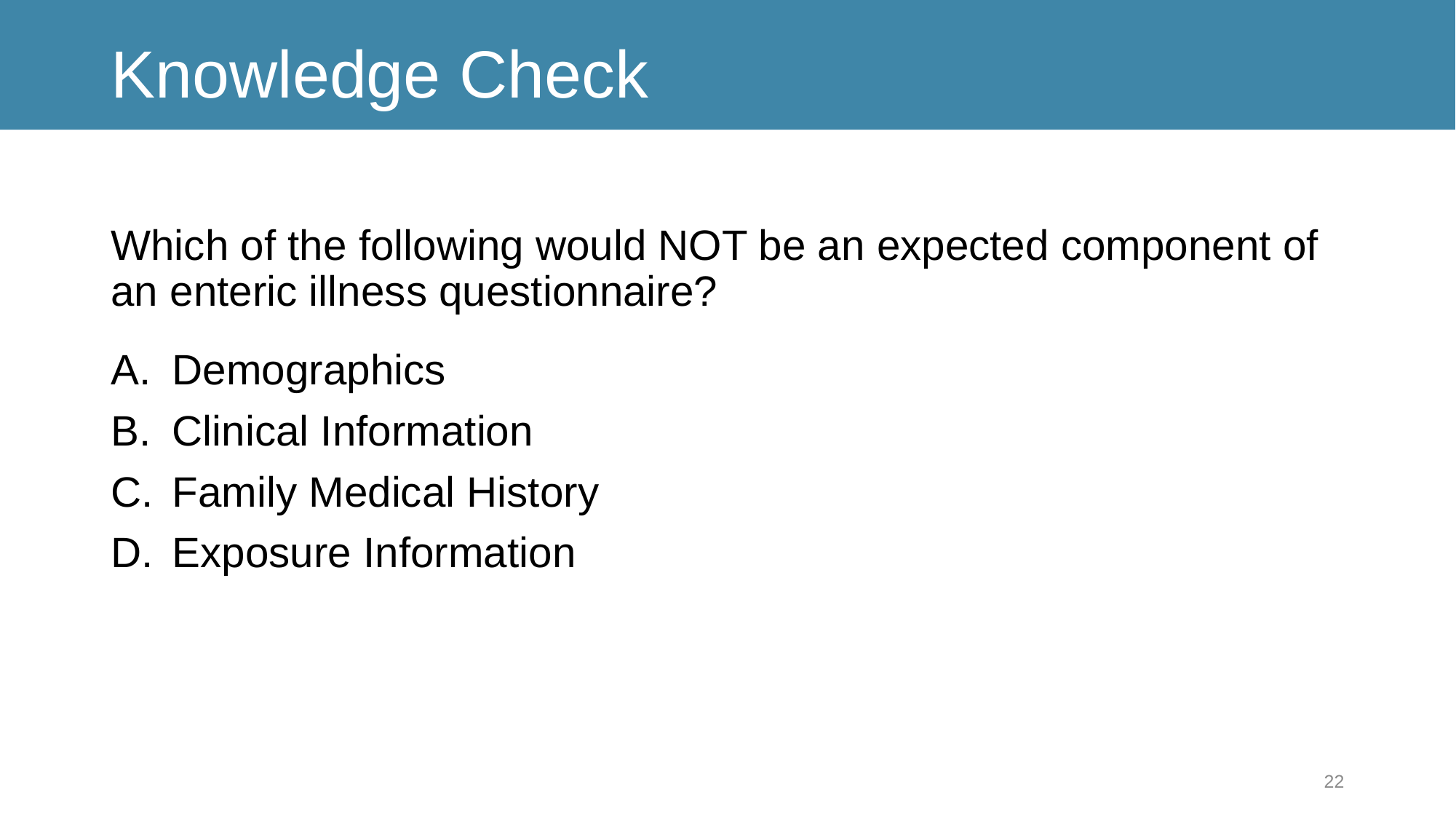

# Knowledge Check
Which of the following would NOT be an expected component of an enteric illness questionnaire?
Demographics
Clinical Information
Family Medical History
Exposure Information
22